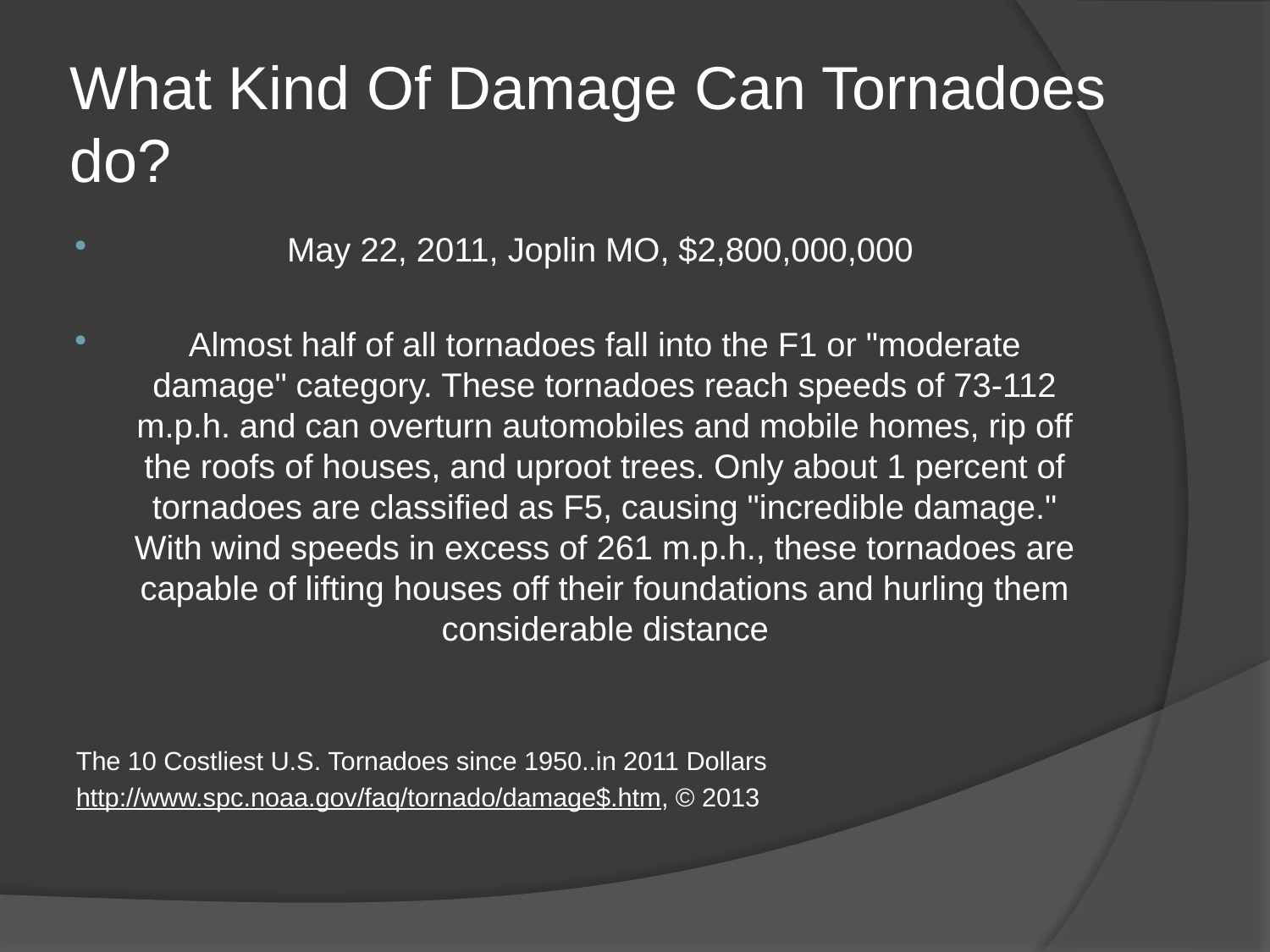

# What Kind Of Damage Can Tornadoes do?
May 22, 2011, Joplin MO, $2,800,000,000

Almost half of all tornadoes fall into the F1 or "moderate damage" category. These tornadoes reach speeds of 73-112 m.p.h. and can overturn automobiles and mobile homes, rip off the roofs of houses, and uproot trees. Only about 1 percent of tornadoes are classified as F5, causing "incredible damage." With wind speeds in excess of 261 m.p.h., these tornadoes are capable of lifting houses off their foundations and hurling them considerable distance

The 10 Costliest U.S. Tornadoes since 1950..in 2011 Dollars
http://www.spc.noaa.gov/faq/tornado/damage$.htm, © 2013